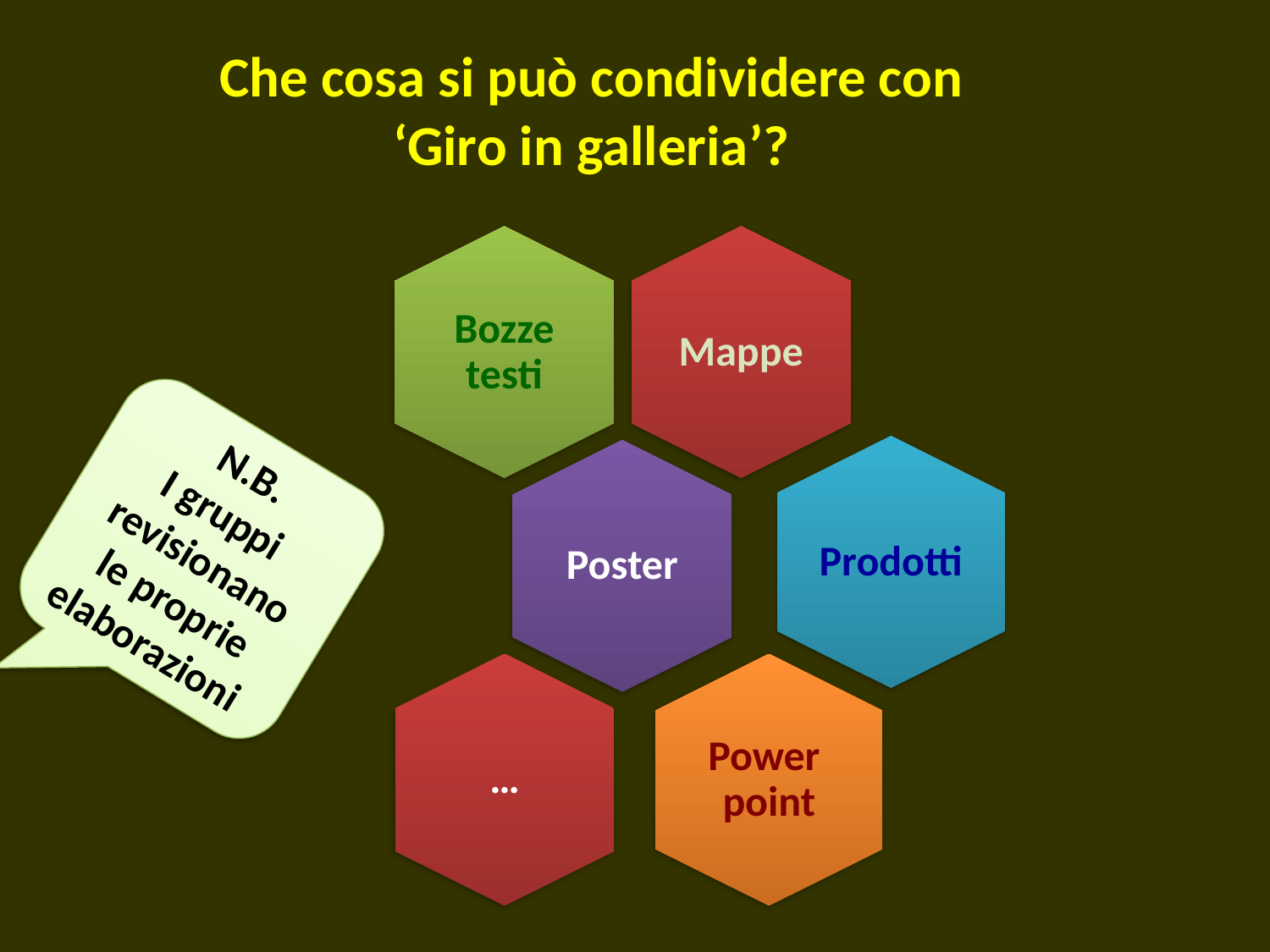

# Che cosa si può condividere con ‘Giro in galleria’?
Mappe
Bozze
testi
Poster
Prodotti
Power
point
…
N.B.
I gruppi
revisionano
le proprie elaborazioni